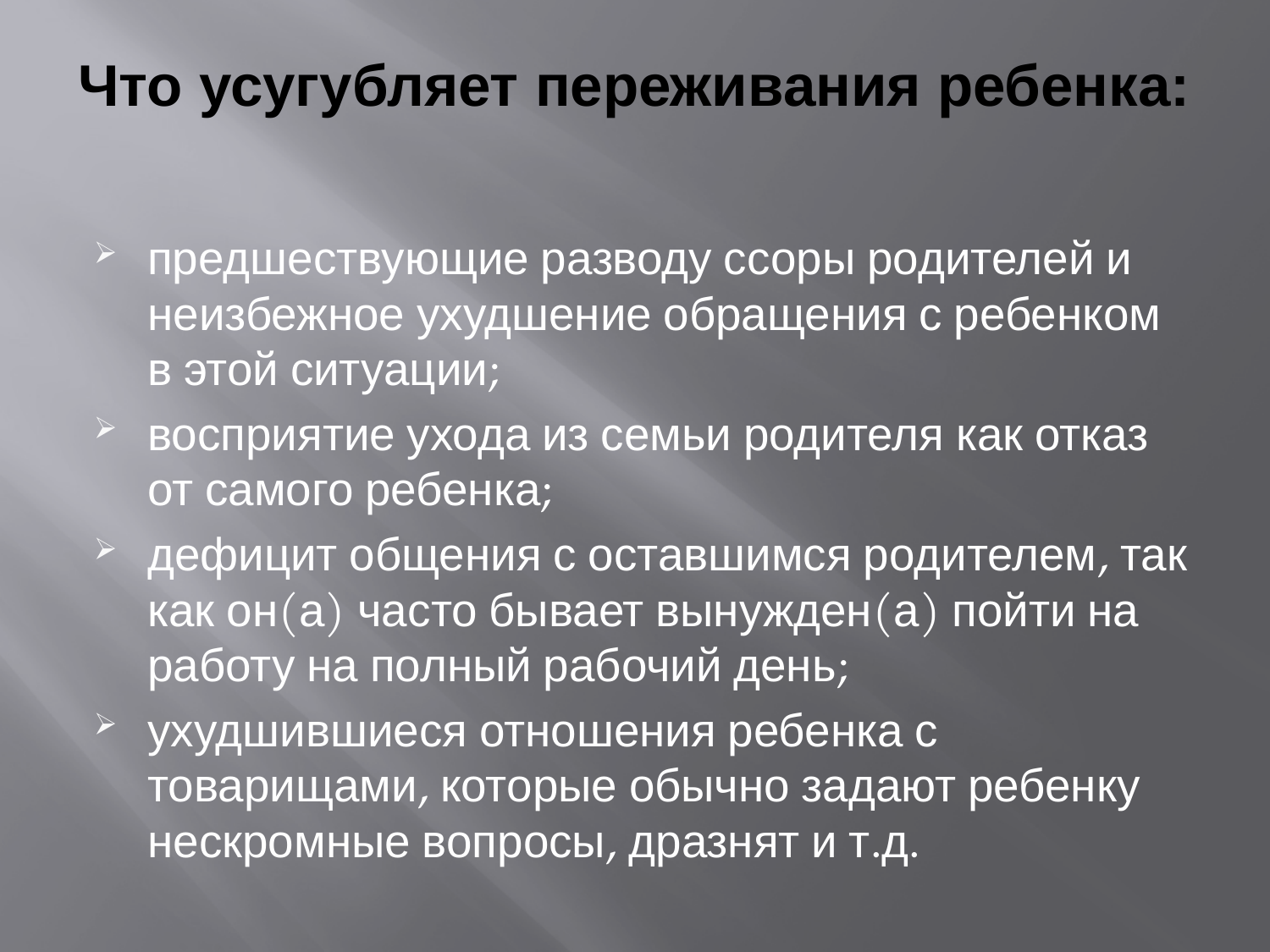

# Что усугубляет переживания ребенка:
предшествующие разводу ссоры родителей и неизбежное ухудшение обращения с ребенком в этой ситуации;
восприятие ухода из семьи родителя как отказ от самого ребенка;
дефицит общения с оставшимся родителем, так как он(а) часто бывает вынужден(а) пойти на работу на полный рабочий день;
ухудшившиеся отношения ребенка с товарищами, которые обычно задают ребенку нескромные вопросы, дразнят и т.д.